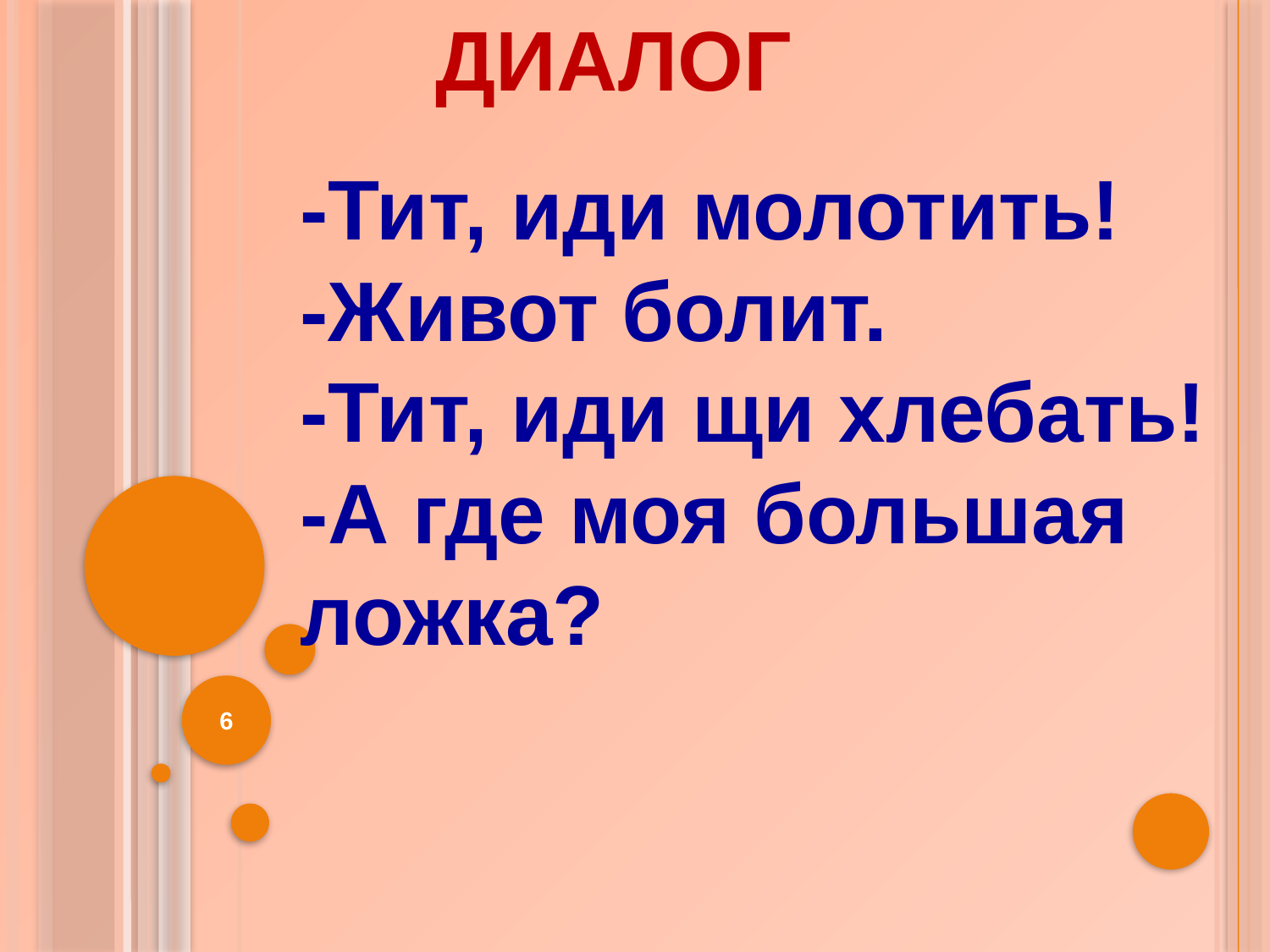

диалог
-Тит, иди молотить!
-Живот болит.
-Тит, иди щи хлебать!
-А где моя большая ложка?

6